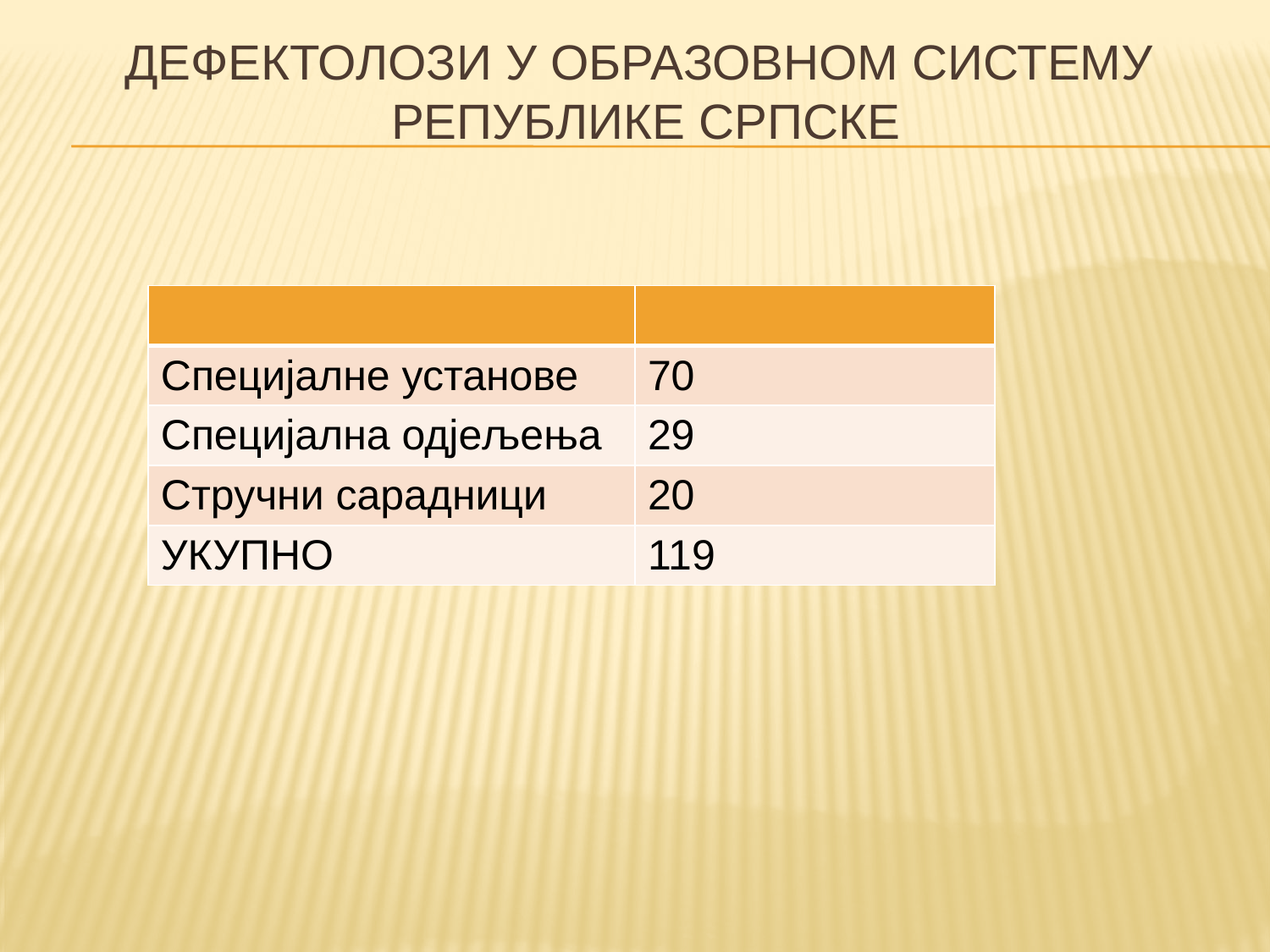

# Дефектолози у образовном систему Републике Српске

|  |  |
| --- | --- |
| Специјалне установе | 70 |
| Специјална одјељења | 29 |
| Стручни сарадници | 20 |
| УКУПНО | 119 |